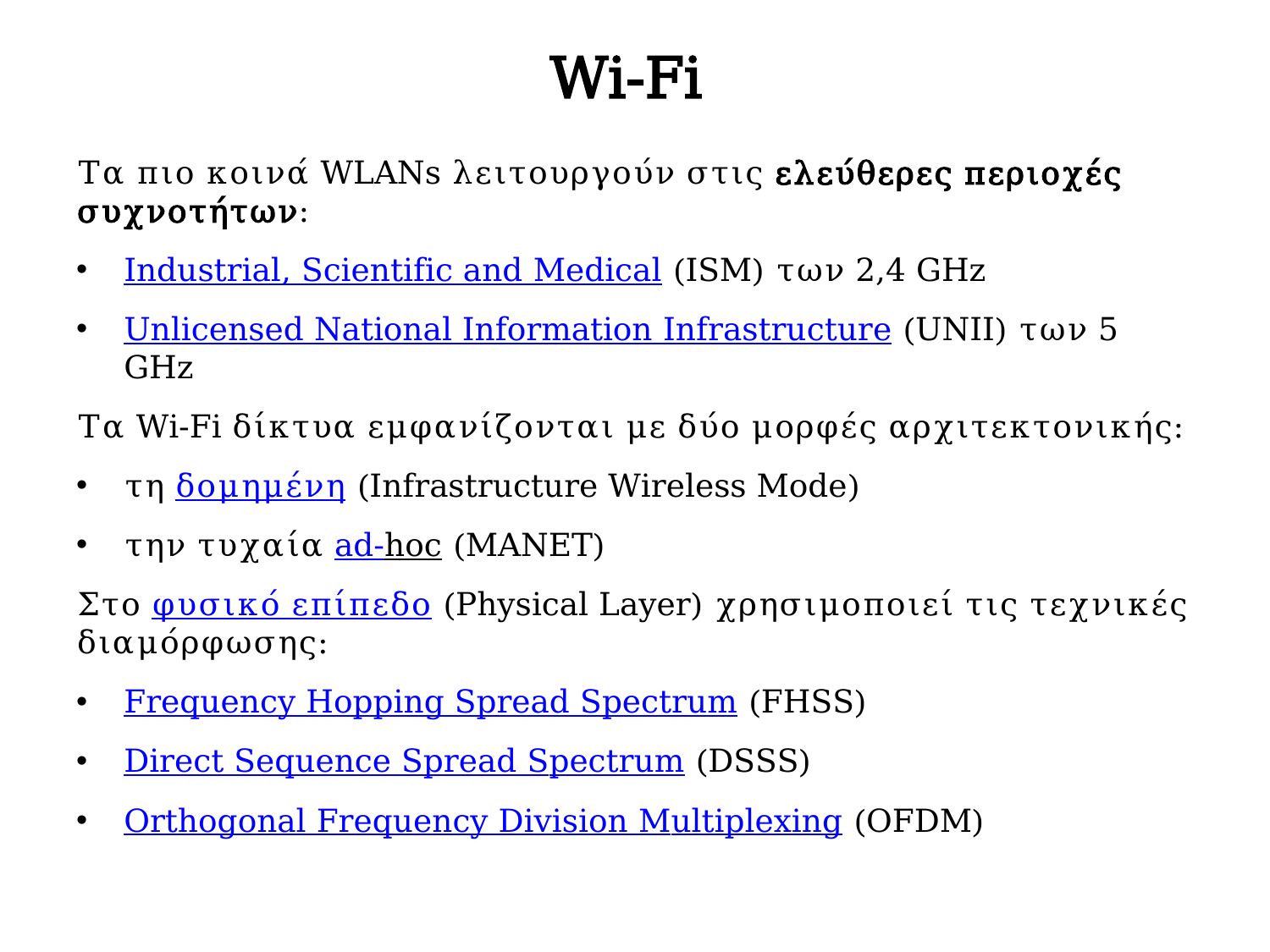

# Wi-Fi
Τα πιο κοινά WLANs λειτουργούν στις ελεύθερες περιοχές συχνοτήτων:
Industrial, Scientific and Medical (ISM) των 2,4 GHz
Unlicensed National Information Infrastructure (UNII) των 5 GHz
Τα Wi-Fi δίκτυα εμφανίζονται με δύο μορφές αρχιτεκτονικής:
τη δομημένη (Infrastructure Wireless Mode)
την τυχαία ad-hoc (MANET)
Στο φυσικό επίπεδο (Physical Layer) χρησιμοποιεί τις τεχνικές διαμόρφωσης:
Frequency Hopping Spread Spectrum (FHSS)
Direct Sequence Spread Spectrum (DSSS)
Orthogonal Frequency Division Multiplexing (OFDM)